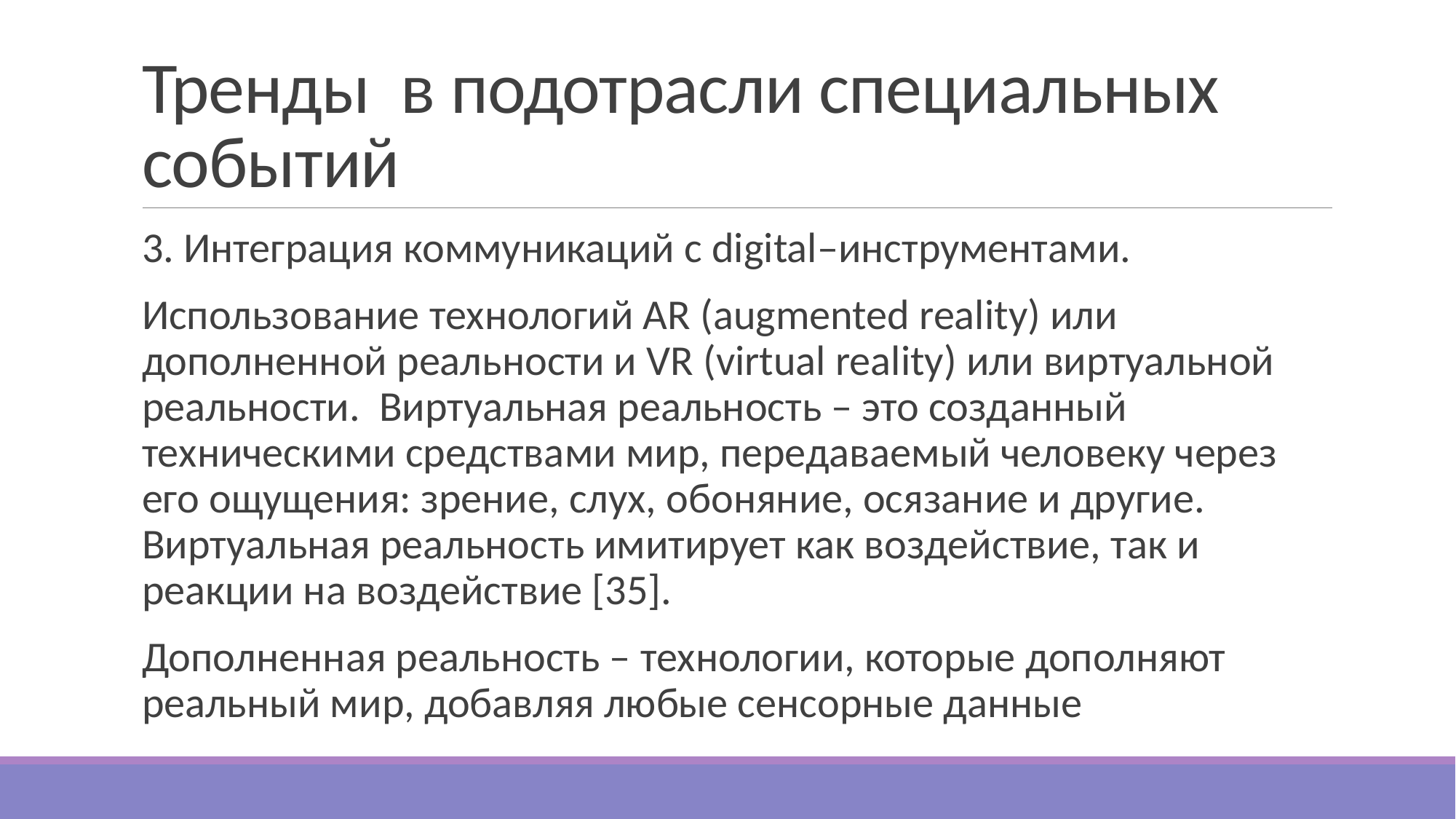

# Тренды  в подотрасли специальных событий
3. Интеграция коммуникаций с digital–инструментами.
Использование технологий AR (augmented reality) или дополненной реальности и VR (virtual reality) или виртуальной реальности.  Виртуальная реальность – это созданный техническими средствами мир, передаваемый человеку через его ощущения: зрение, слух, обоняние, осязание и другие. Виртуальная реальность имитирует как воздействие, так и реакции на воздействие [35].
Дополненная реальность – технологии, которые дополняют реальный мир, добавляя любые сенсорные данные